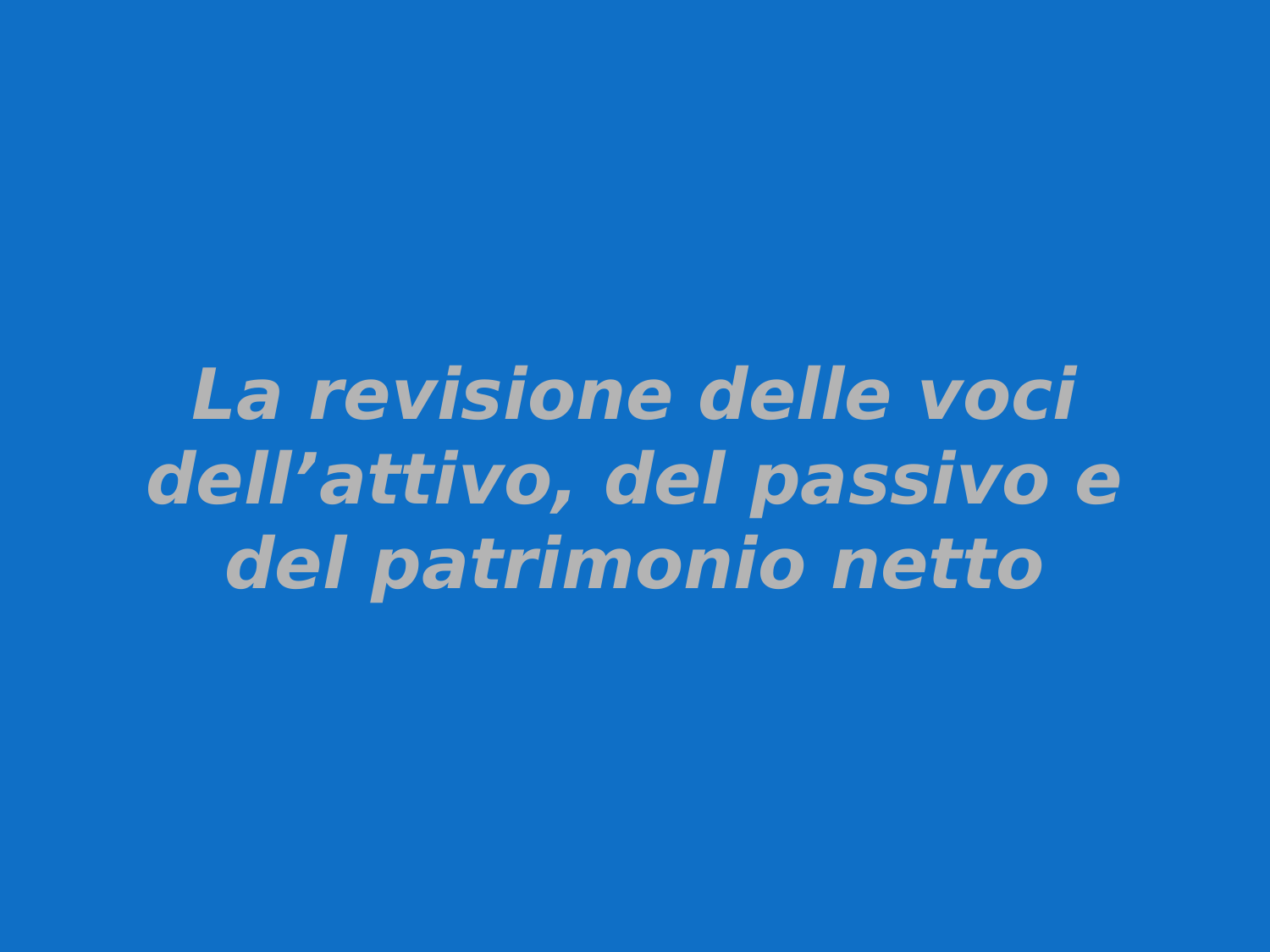

# La revisione delle voci dell’attivo, del passivo e del patrimonio netto